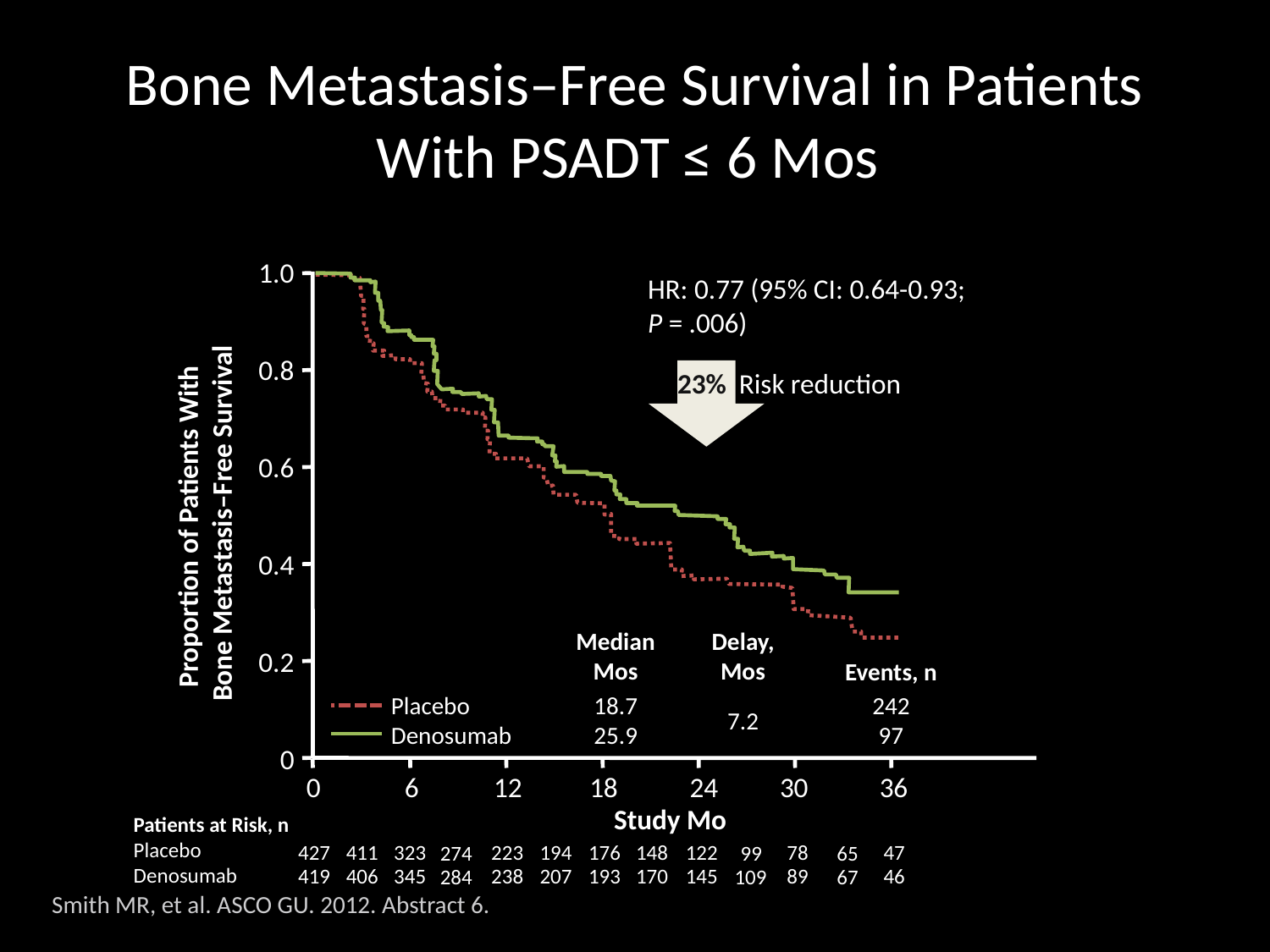

# Bone Metastasis–Free Survival in Patients With PSADT ≤ 6 Mos
1.0
HR: 0.77 (95% CI: 0.64-0.93;
P = .006)

0.8
23%  Risk reduction

0.6

Proportion of Patients With
Bone Metastasis–Free Survival
0.4

Median
Mos
Delay,
Mos
Events, n
18.7
25.9
242
97
7.2
0.2

Placebo
Denosumab
0

0
6
12
18
24
30
36
Study Mo
Patients at Risk, n
Placebo
Denosumab
427
411
323
223
194
176
148
122
78
47
274
99
65
419
406
345
238
207
193
170
145
89
46
284
67
109
Smith MR, et al. ASCO GU. 2012. Abstract 6.